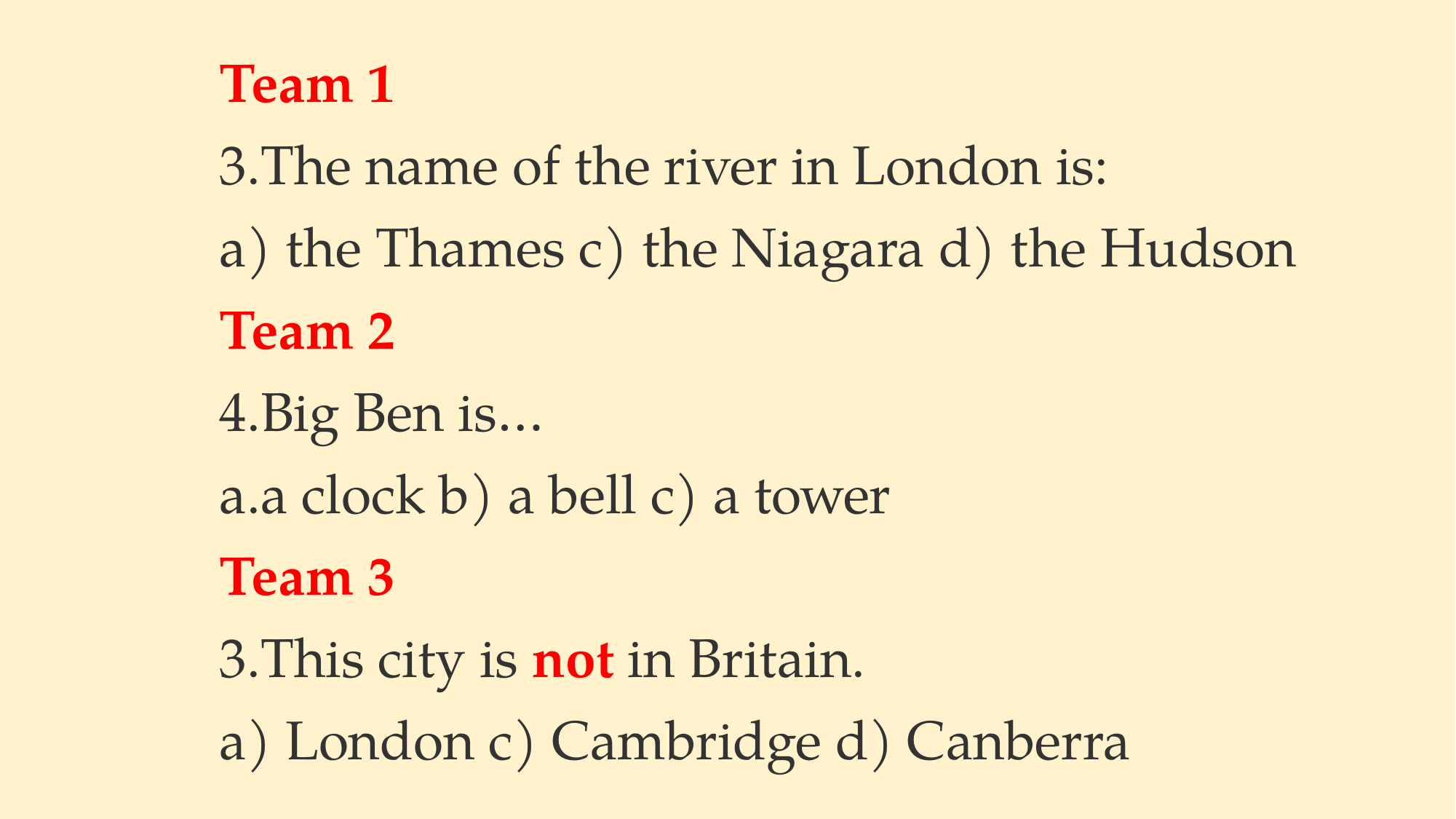

Team 1
The name of the river in London is:
a) the Thames c) the Niagara d) the Hudson
Team 2
Big Ben is…
a clock b) a bell c) a tower
Team 3
This city is not in Britain.
a) London c) Cambridge d) Canberra